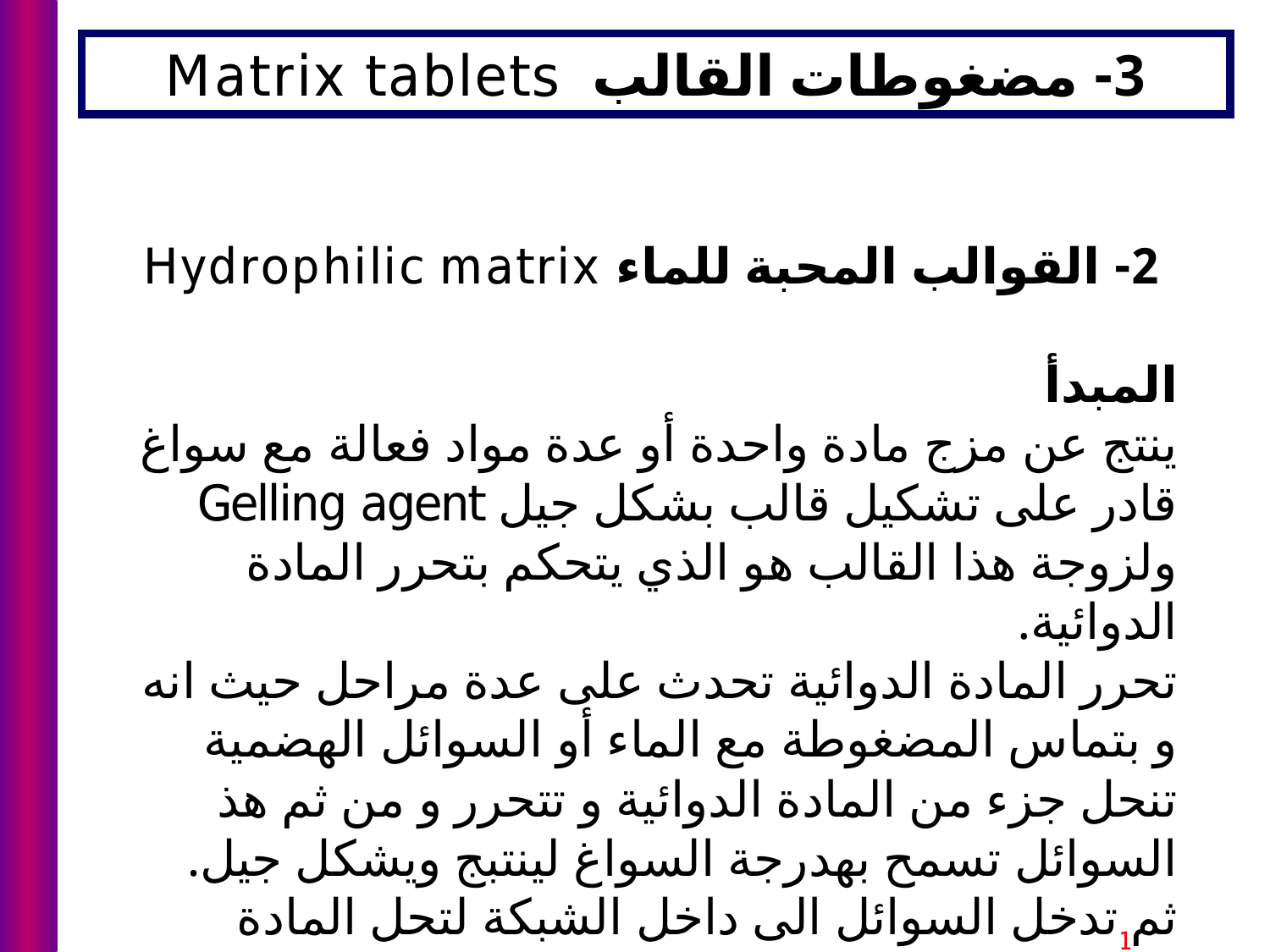

# 3- مضغوطات القالب  Matrix tablets
2- القوالب المحبة للماء Hydrophilic matrix

المبدأ
ينتج عن مزج مادة واحدة أو عدة مواد فعالة مع سواغ قادر على تشكيل قالب بشكل جيل Gelling agent  ولزوجة هذا القالب هو الذي يتحكم بتحرر المادة الدوائية.
تحرر المادة الدوائية تحدث على عدة مراحل حيث انه و بتماس المضغوطة مع الماء أو السوائل الهضمية تنحل جزء من المادة الدوائية و تتحرر و من ثم هذ السوائل تسمح بهدرجة السواغ لينتبج ويشكل جيل.
ثم تدخل السوائل الى داخل الشبكة لتحل المادة الدوائية شيئا فشيئا